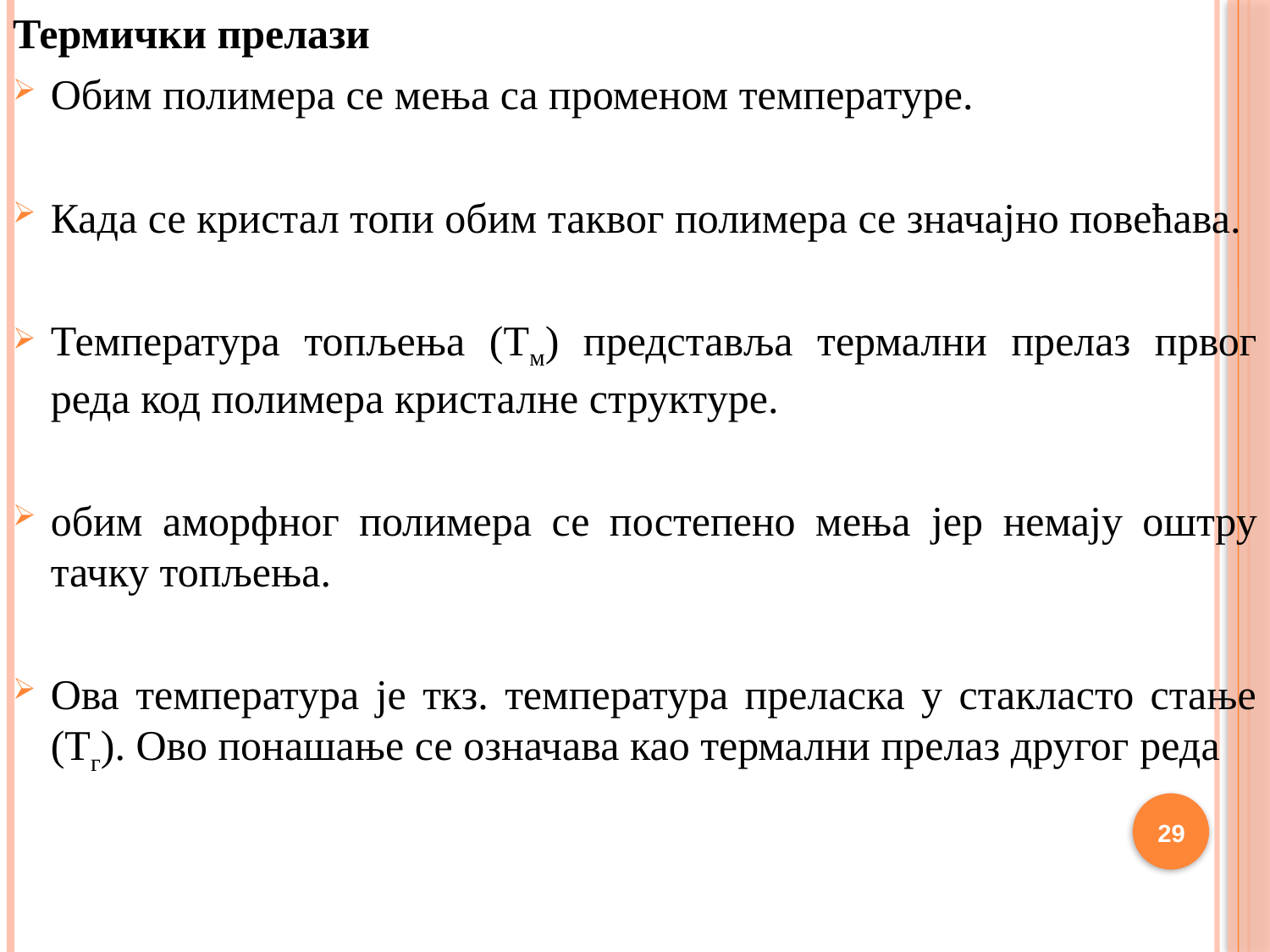

Термички прелази
Обим полимера се мења са променом температуре.

Када се кристал топи обим таквог полимера се значајно повећава.

Температура топљења (Тм) представља термални прелаз првог реда код полимера кристалне структуре.

обим аморфног полимера се постепено мења јер немају оштру тачку топљења.

Ова температура је ткз. температура преласка у стакласто стање (Тг). Ово понашање се означава као термални прелаз другог реда

29